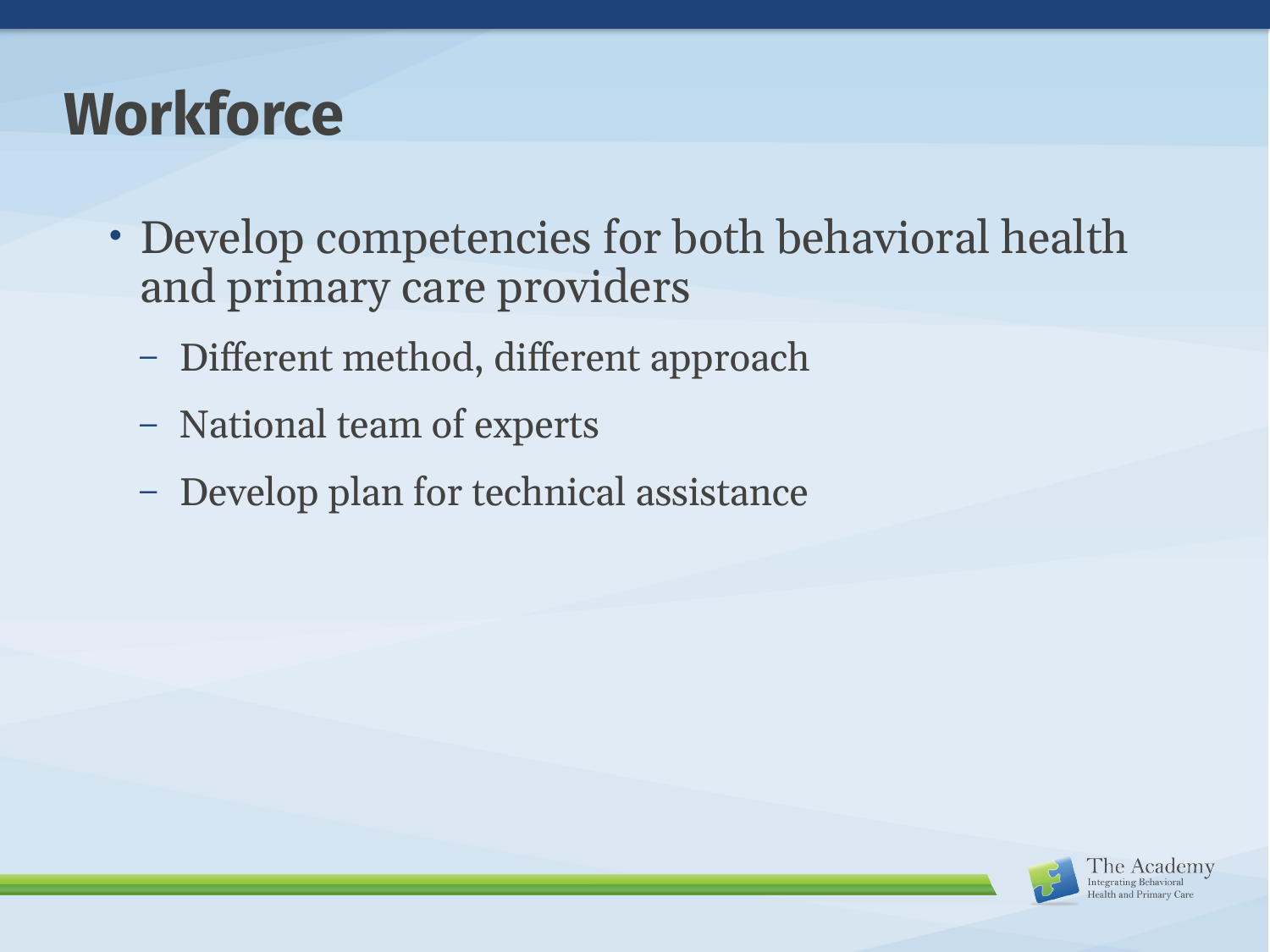

# Workforce
Develop competencies for both behavioral health and primary care providers
Different method, different approach
National team of experts
Develop plan for technical assistance